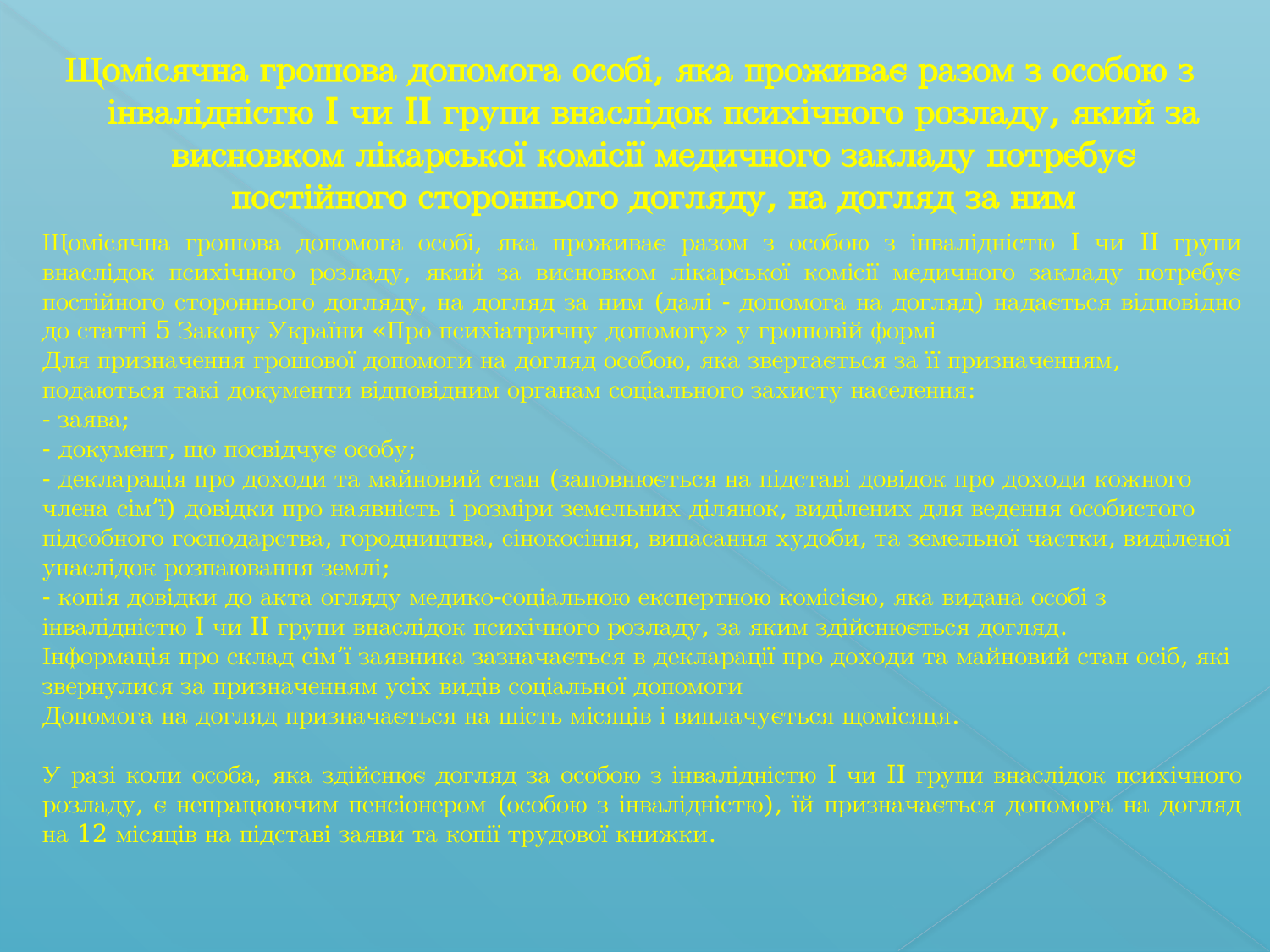

Щомісячна грошова допомога особі, яка проживає разом з особою з інвалідністю I чи II групи внаслідок психічного розладу, який за висновком лікарської комісії медичного закладу потребує постійного стороннього догляду, на догляд за ним
Щомісячна грошова допомога особі, яка проживає разом з особою з інвалідністю I чи II групи внаслідок психічного розладу, який за висновком лікарської комісії медичного закладу потребує постійного стороннього догляду, на догляд за ним (далі - допомога на догляд) надається відповідно до статті 5 Закону України «Про психіатричну допомогу» у грошовій формі
Для призначення грошової допомоги на догляд особою, яка звертається за її призначенням, подаються такі документи відповідним органам соціального захисту населення:
- заява;
- документ, що посвідчує особу;
- декларація про доходи та майновий стан (заповнюється на підставі довідок про доходи кожного члена сім’ї) довідки про наявність і розміри земельних ділянок, виділених для ведення особистого підсобного господарства, городництва, сінокосіння, випасання худоби, та земельної частки, виділеної унаслідок розпаювання землі;
- копія довідки до акта огляду медико-соціальною експертною комісією, яка видана особі з інвалідністю I чи II групи внаслідок психічного розладу, за яким здійснюється догляд.
Інформація про склад сім’ї заявника зазначається в декларації про доходи та майновий стан осіб, які звернулися за призначенням усіх видів соціальної допомоги
Допомога на догляд призначається на шість місяців і виплачується щомісяця.

У разі коли особа, яка здійснює догляд за особою з інвалідністю I чи II групи внаслідок психічного розладу, є непрацюючим пенсіонером (особою з інвалідністю), їй призначається допомога на догляд на 12 місяців на підставі заяви та копії трудової книжки.